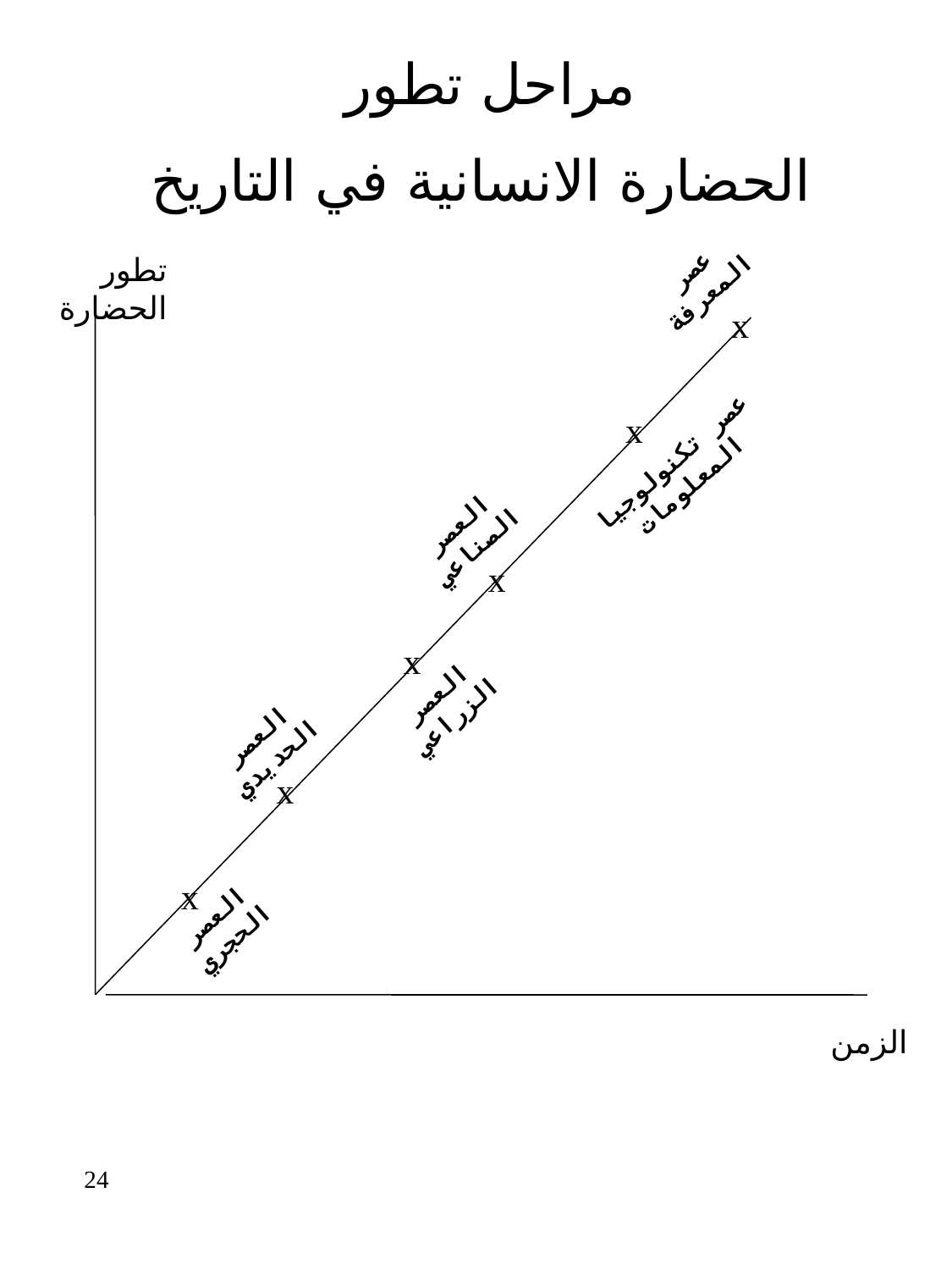

مراحل تطور
الحضارة الانسانية في التاريخ
تطور الحضارة
عصر المعرفة
x

x
عصر تكنولوجيا المعلومات
العصر الصناعي
x
x
العصر الزراعي
العصر الحديدي
x
x
العصر الحجري

الزمن
24